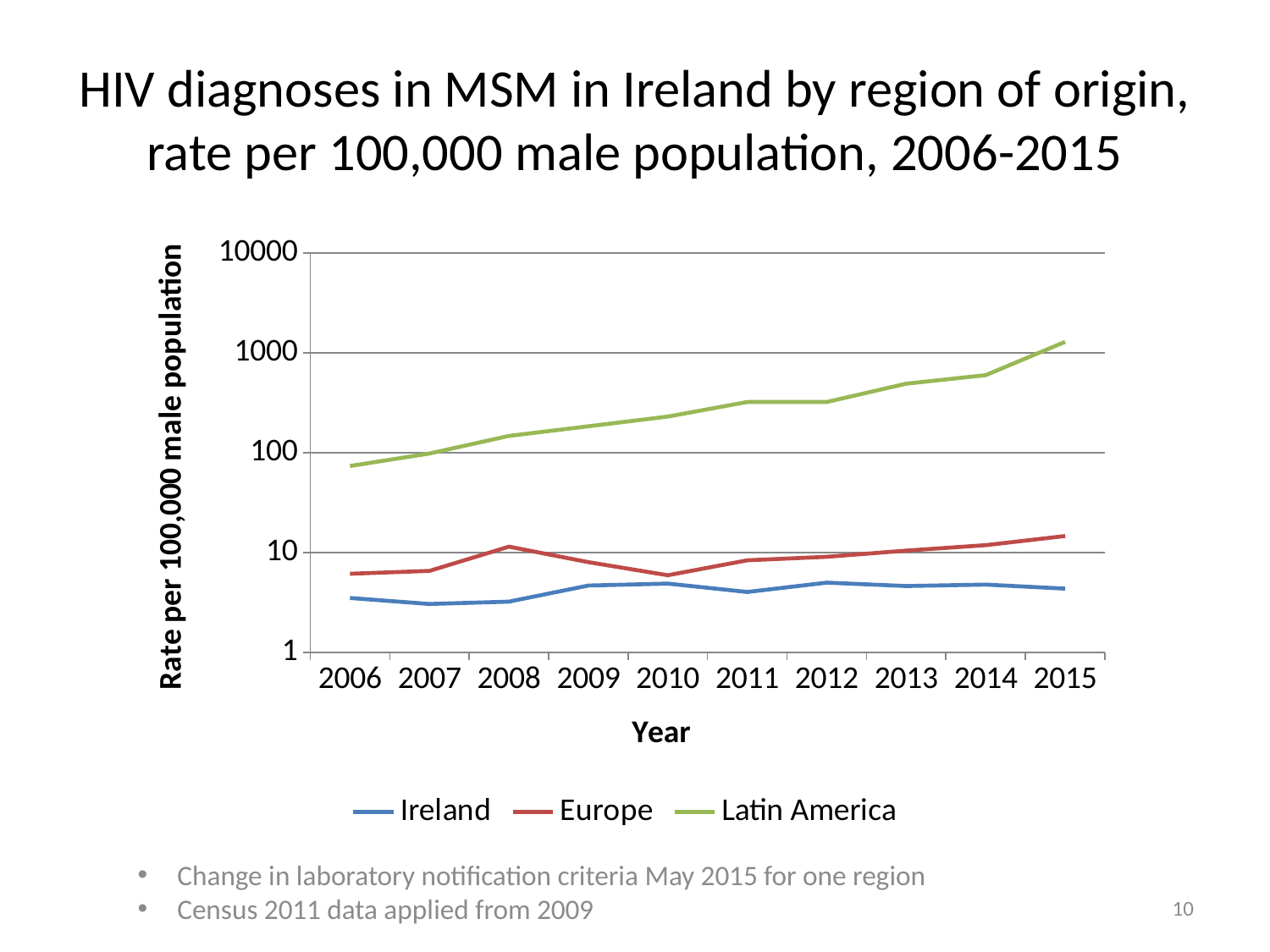

# HIV diagnoses in MSM in Ireland by region of origin, rate per 100,000 male population, 2006-2015

### Chart

| Category | Ireland | Europe | Latin America |
|---|---|---|---|
| 2006 | 3.5090499530240087 | 6.136048466601488 | 73.60157016683023 |
| 2007 | 3.056269313924137 | 6.545118364374921 | 98.13542688910697 |
| 2008 | 3.2260620535865887 | 11.453957137656111 | 147.20314033366046 |
| 2009 | 4.670749725123694 | 8.015557150922486 | 183.8235294117647 |
| 2010 | 4.885496838922485 | 5.9245422419861855 | 229.77941176470588 |
| 2011 | 4.026508383727323 | 8.364059635745203 | 321.69117647058823 |
| 2012 | 4.99287039582188 | 9.061064605390637 | 321.69117647058823 |
| 2013 | 4.617062946673997 | 10.455074544681505 | 490.19607843137254 |
| 2014 | 4.77812328202309 | 11.849084483972371 | 597.4264705882352 |
| 2015 | 4.348629054425508 | 14.637104362554105 | 1286.764705882353 |
Change in laboratory notification criteria May 2015 for one region
Census 2011 data applied from 2009
10